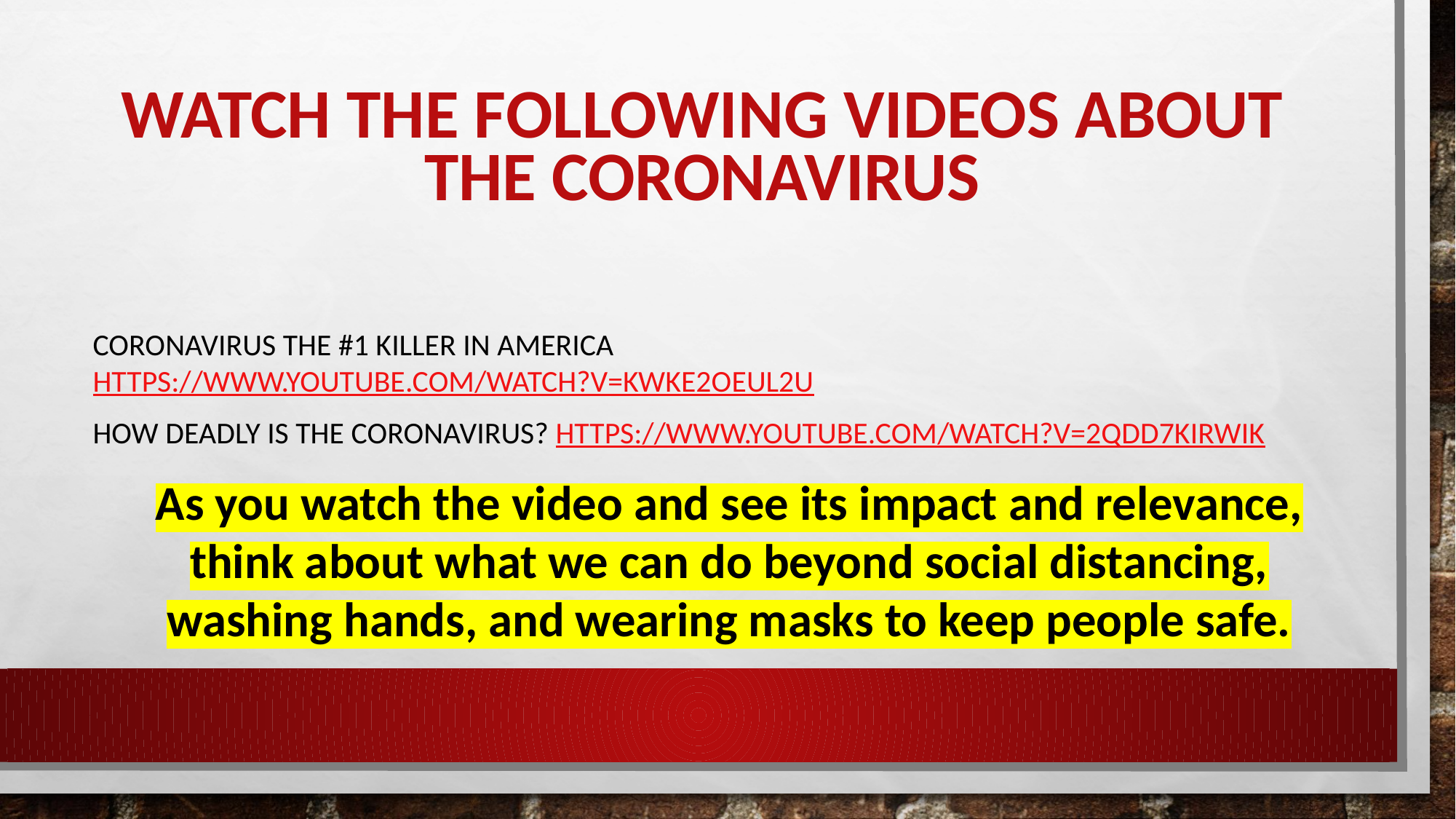

# WATCH THE FOLLOWING VIDEOS ABOUT THE CORONAVIRUS
CORONAVIRUS THE #1 KILLER IN AMERICA HTTPS://WWW.YOUTUBE.COM/WATCH?V=KWKE2OEUL2U
HOW DEADLY IS THE CORONAVIRUS? HTTPS://WWW.YOUTUBE.COM/WATCH?V=2QDD7KIRWIK

As you watch the video and see its impact and relevance, think about what we can do beyond social distancing, washing hands, and wearing masks to keep people safe.